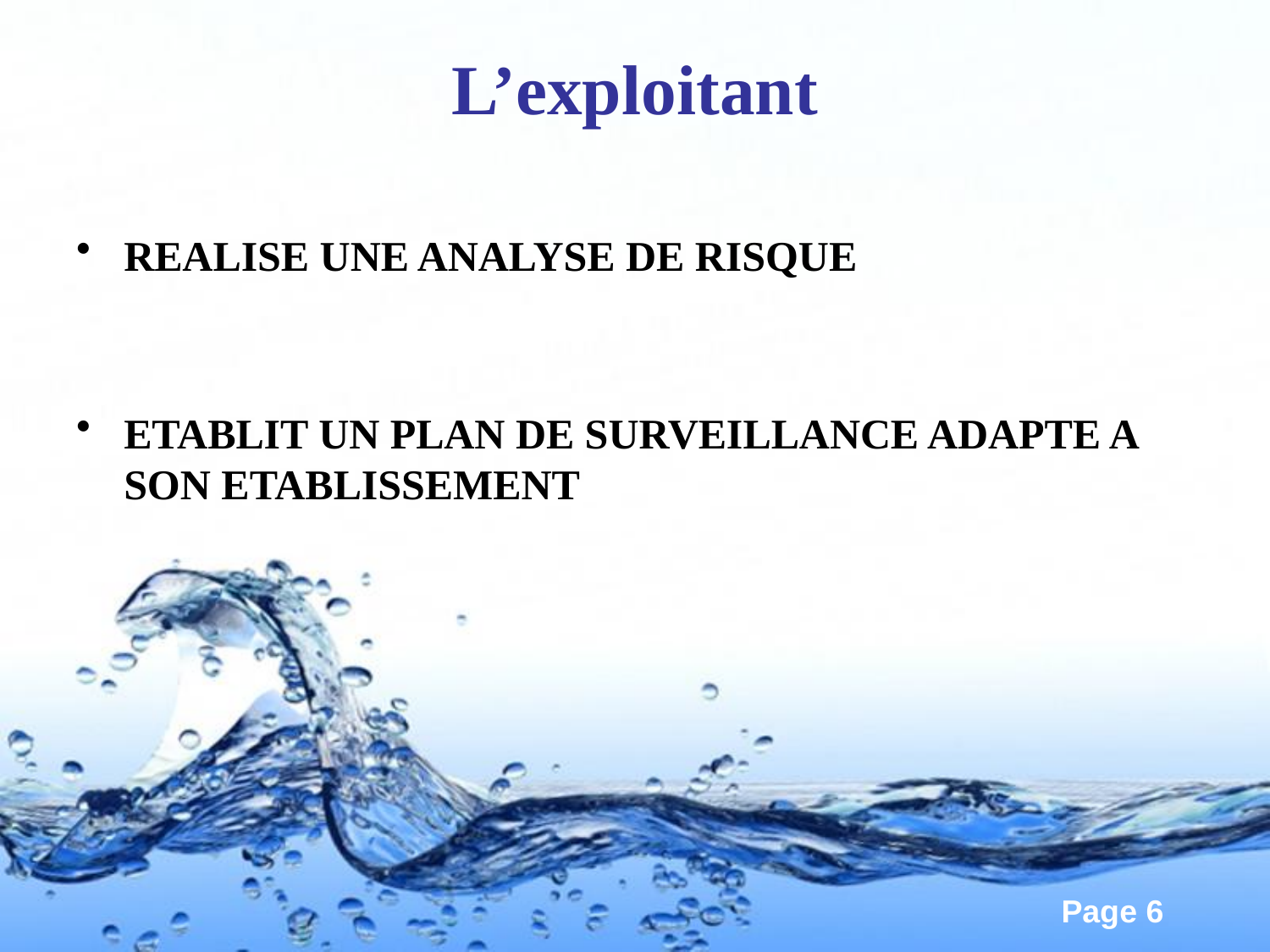

# L’exploitant
REALISE UNE ANALYSE DE RISQUE

ETABLIT UN PLAN DE SURVEILLANCE ADAPTE A SON ETABLISSEMENT